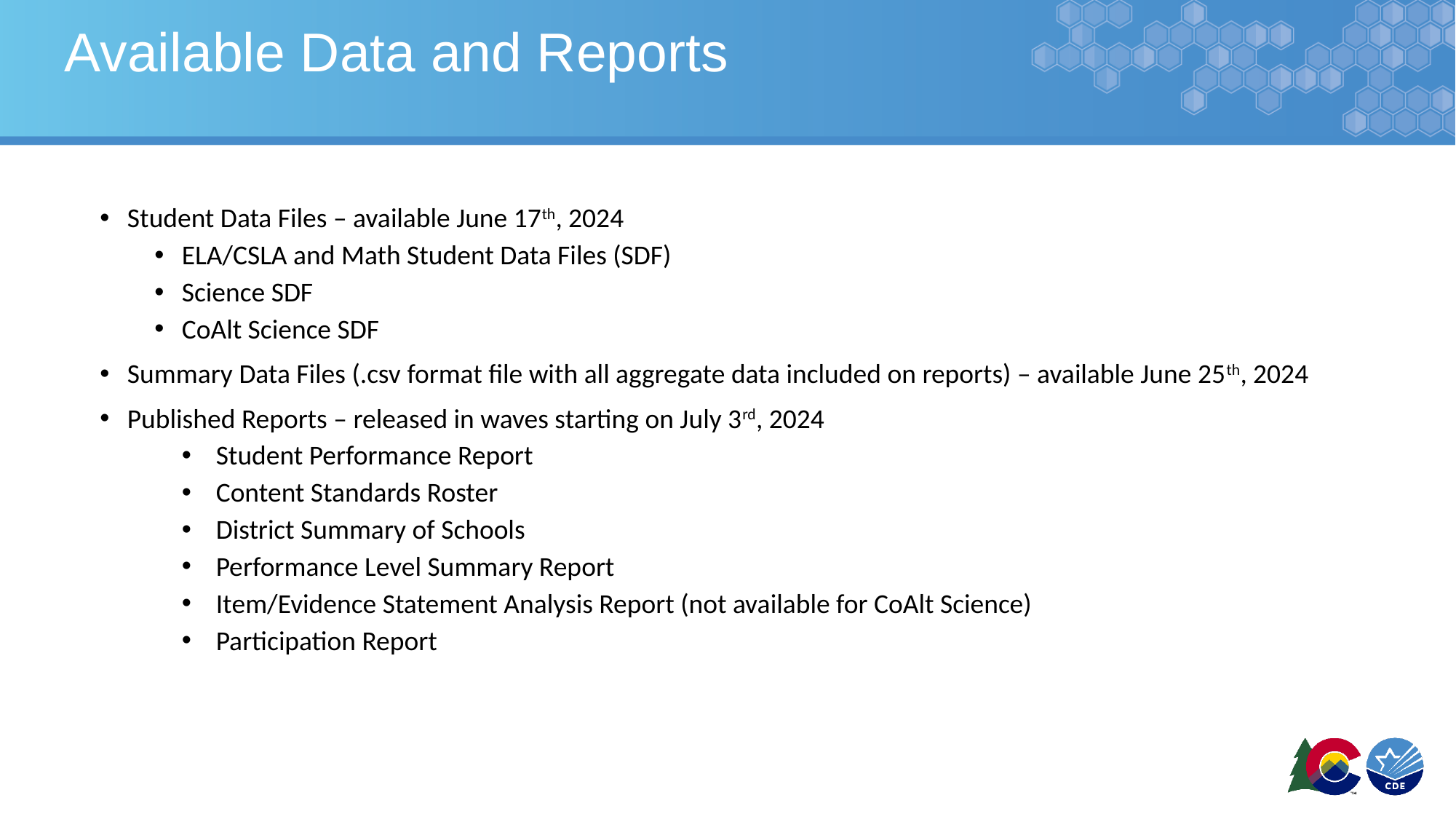

# Available Data and Reports

Student Data Files – available June 17th, 2024
ELA/CSLA and Math Student Data Files (SDF)
Science SDF
CoAlt Science SDF
Summary Data Files (.csv format file with all aggregate data included on reports) – available June 25th, 2024
Published Reports – released in waves starting on July 3rd, 2024
Student Performance Report
Content Standards Roster
District Summary of Schools
Performance Level Summary Report
Item/Evidence Statement Analysis Report (not available for CoAlt Science)
Participation Report